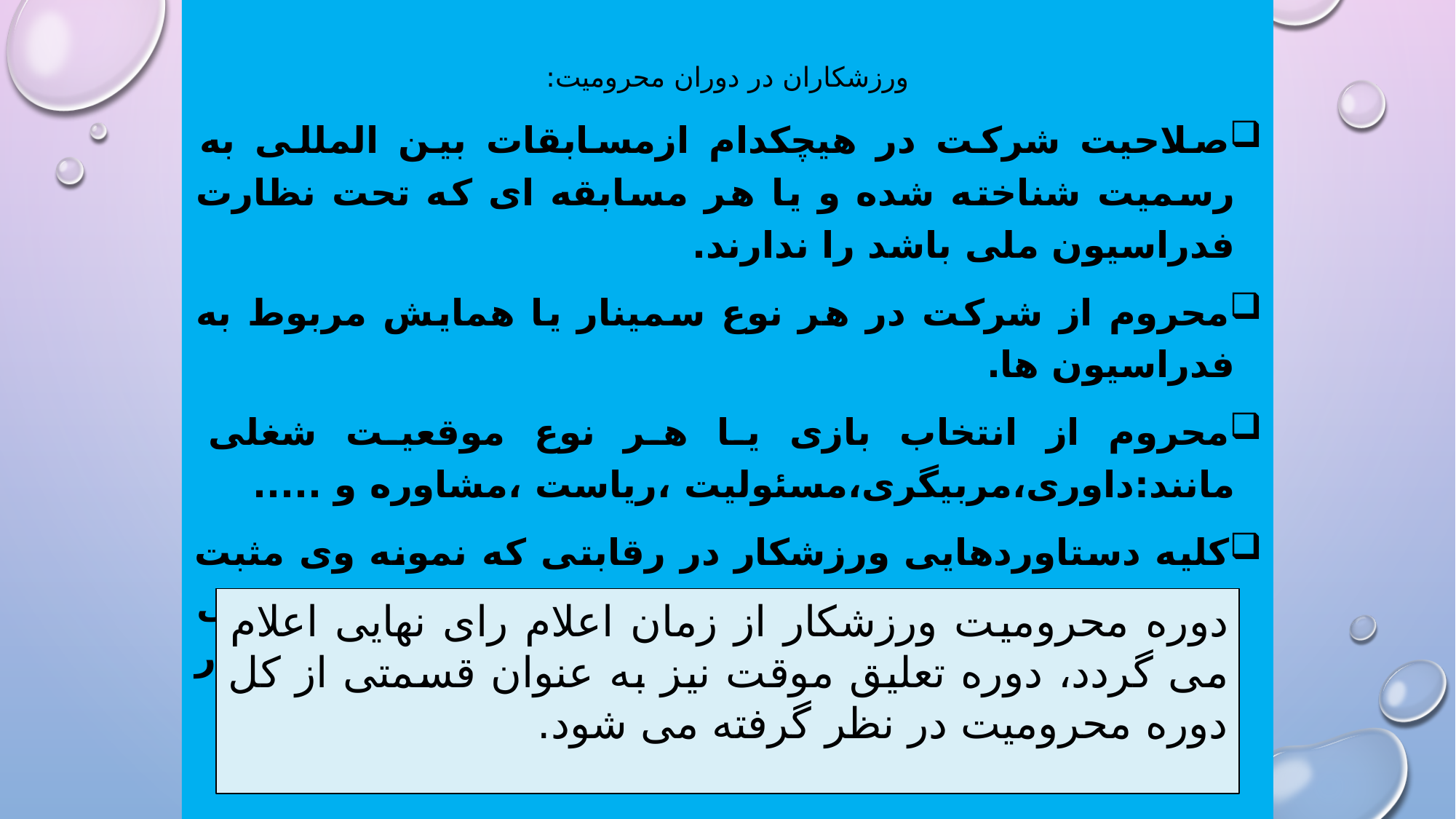

ورزشکاران در دوران محرومیت:
صلاحیت شرکت در هیچکدام ازمسابقات بین المللی به رسمیت شناخته شده و یا هر مسابقه ای که تحت نظارت فدراسیون ملی باشد را ندارند.
محروم از شرکت در هر نوع سمینار یا همایش مربوط به فدراسیون ها.
محروم از انتخاب بازی یا هر نوع موقعیت شغلی مانند:داوری،مربیگری،مسئولیت ،ریاست ،مشاوره و .....
کلیه دستاوردهایی ورزشکار در رقابتی که نمونه وی مثبت (چه بصورت عمدی و چه غیر عمدی)شده است،باطل می گردد.تمامی نتایج مسابقاتی (انفرادی) که نمونه ورزشکار در ان مثبت اعلام شده است باطل می گردد.
دوره محرومیت ورزشکار از زمان اعلام رای نهایی اعلام می گردد، دوره تعلیق موقت نیز به عنوان قسمتی از کل دوره محرومیت در نظر گرفته می شود.